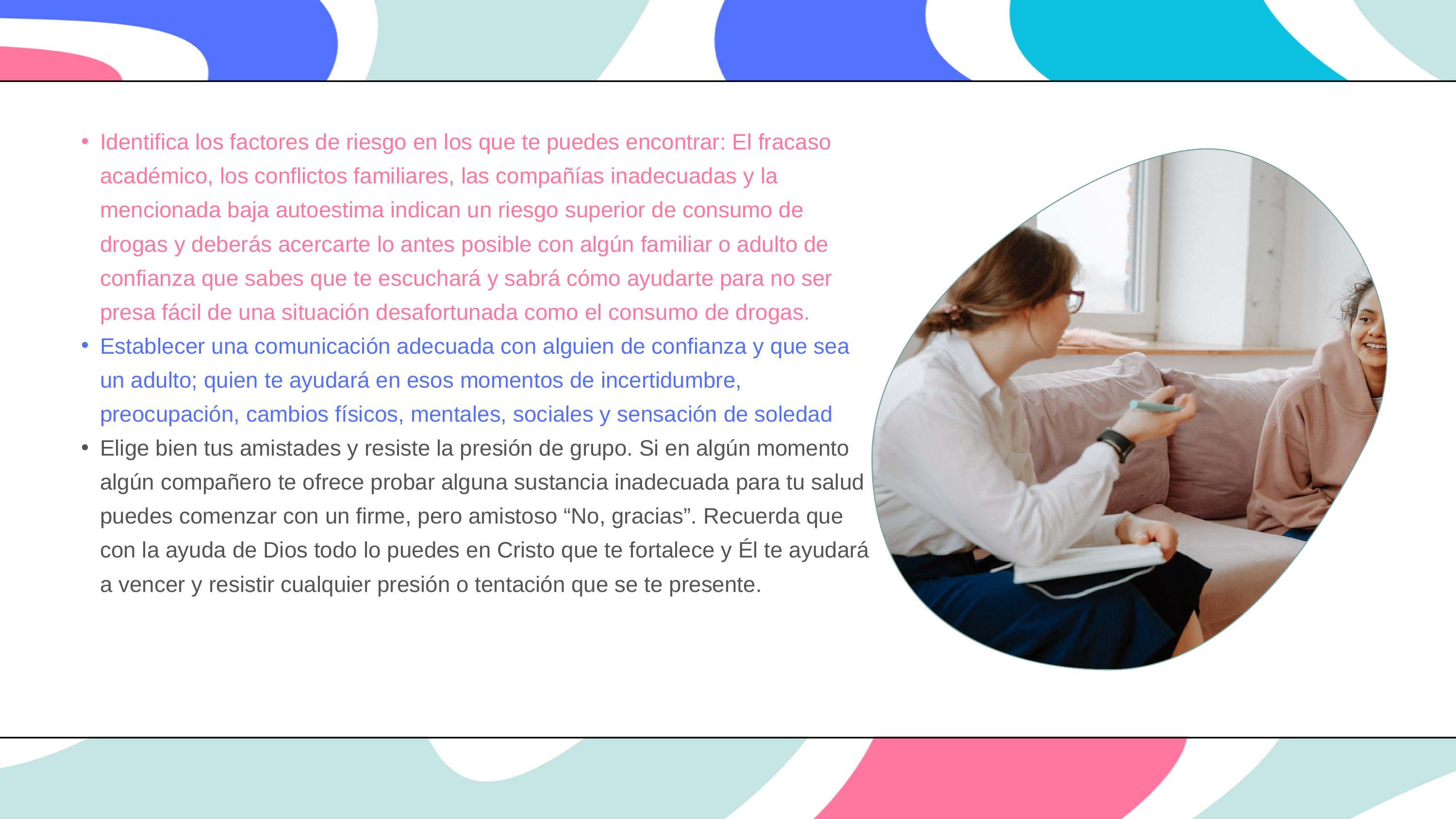

Identifica los factores de riesgo en los que te puedes encontrar: El fracaso académico, los conflictos familiares, las compañías inadecuadas y la mencionada baja autoestima indican un riesgo superior de consumo de drogas y deberás acercarte lo antes posible con algún familiar o adulto de confianza que sabes que te escuchará y sabrá cómo ayudarte para no ser presa fácil de una situación desafortunada como el consumo de drogas.
Establecer una comunicación adecuada con alguien de confianza y que sea un adulto; quien te ayudará en esos momentos de incertidumbre, preocupación, cambios físicos, mentales, sociales y sensación de soledad
Elige bien tus amistades y resiste la presión de grupo. Si en algún momento algún compañero te ofrece probar alguna sustancia inadecuada para tu salud puedes comenzar con un firme, pero amistoso “No, gracias”. Recuerda que con la ayuda de Dios todo lo puedes en Cristo que te fortalece y Él te ayudará a vencer y resistir cualquier presión o tentación que se te presente.